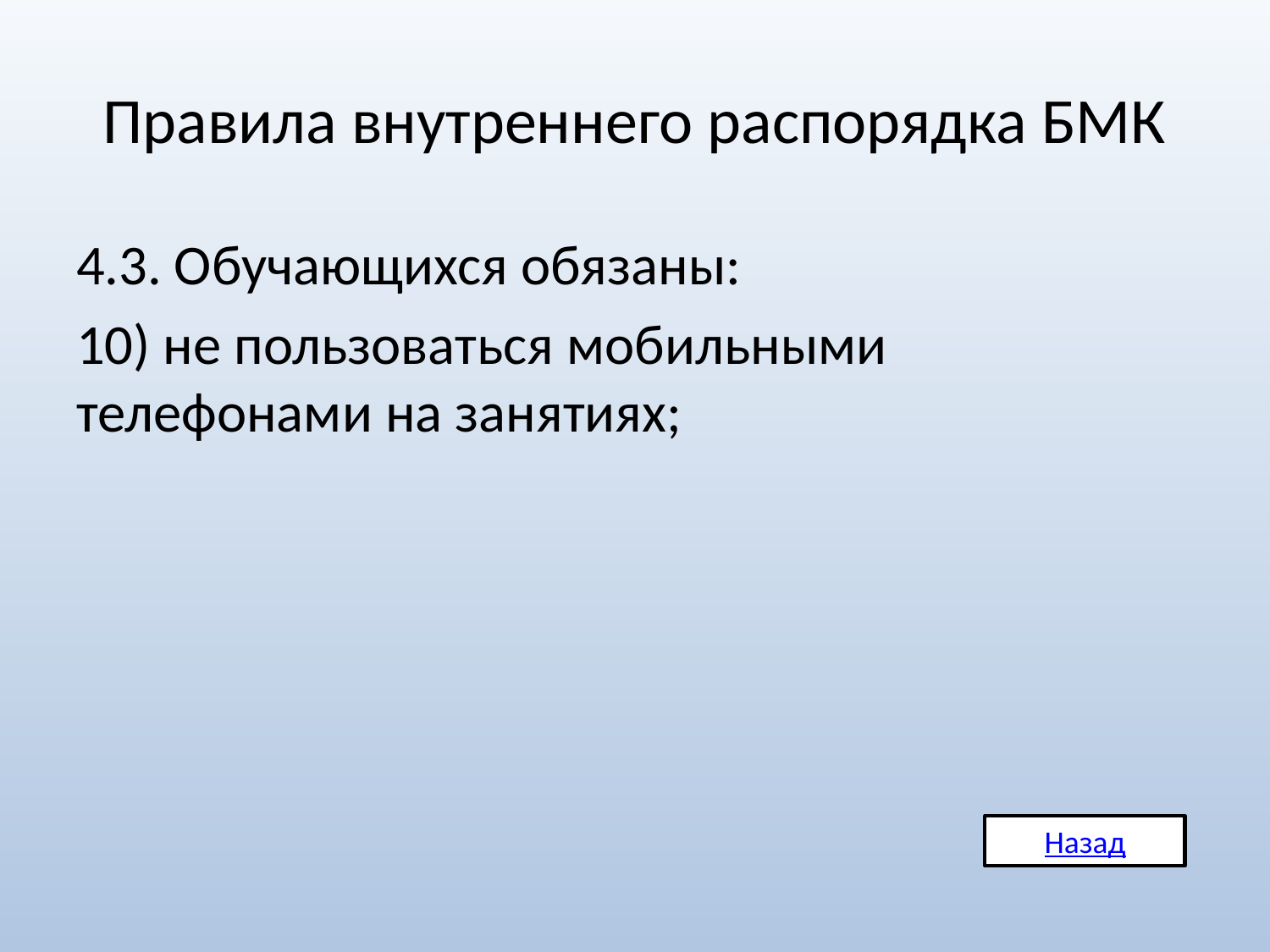

# Правила внутреннего распорядка БМК
4.3. Обучающихся обязаны:
10) не пользоваться мобильными телефонами на занятиях;
Назад